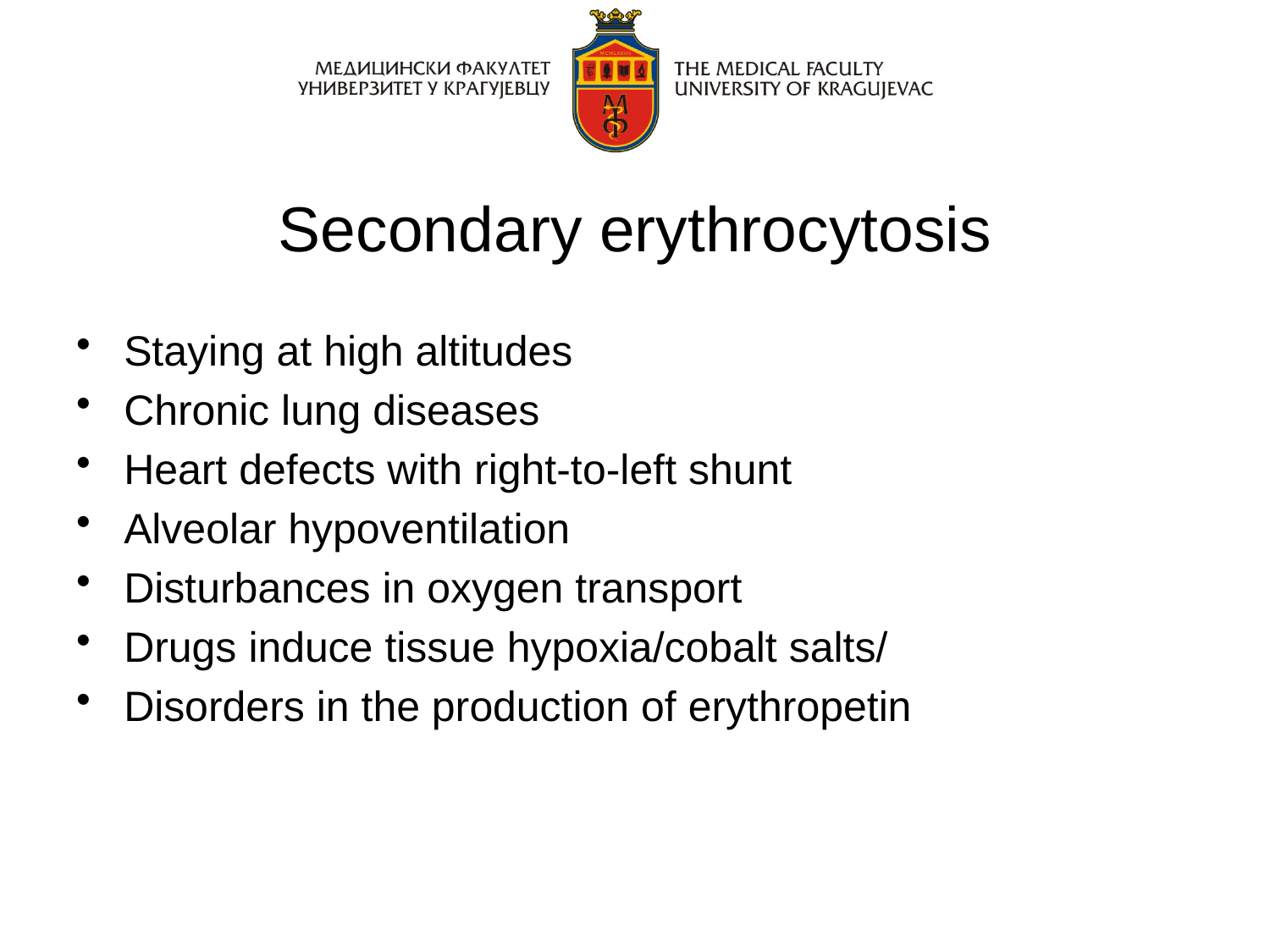

# Secondary erythrocytosis
Staying at high altitudes
Chronic lung diseases
Heart defects with right-to-left shunt
Alveolar hypoventilation
Disturbances in oxygen transport
Drugs induce tissue hypoxia/cobalt salts/
Disorders in the production of erythropetin